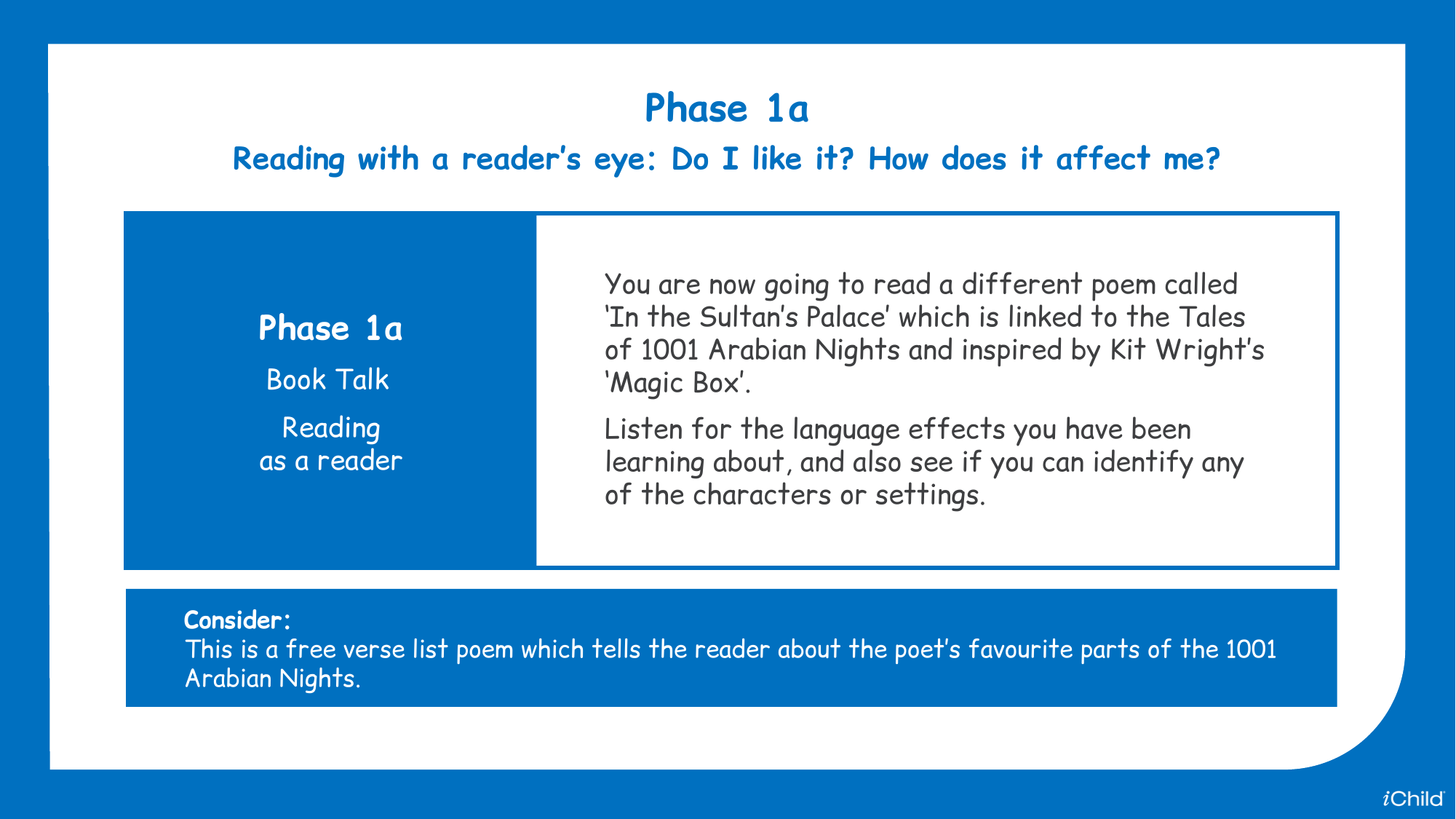

Phase 1a
Reading with a reader’s eye: Do I like it? How does it affect me?

Phase 1a
Book Talk
Reading
as a reader
You are now going to read a different poem called ‘In the Sultan’s Palace’ which is linked to the Tales of 1001 Arabian Nights and inspired by Kit Wright’s ‘Magic Box’.
Listen for the language effects you have been learning about, and also see if you can identify any of the characters or settings.
Consider:
This is a free verse list poem which tells the reader about the poet’s favourite parts of the 1001 Arabian Nights.